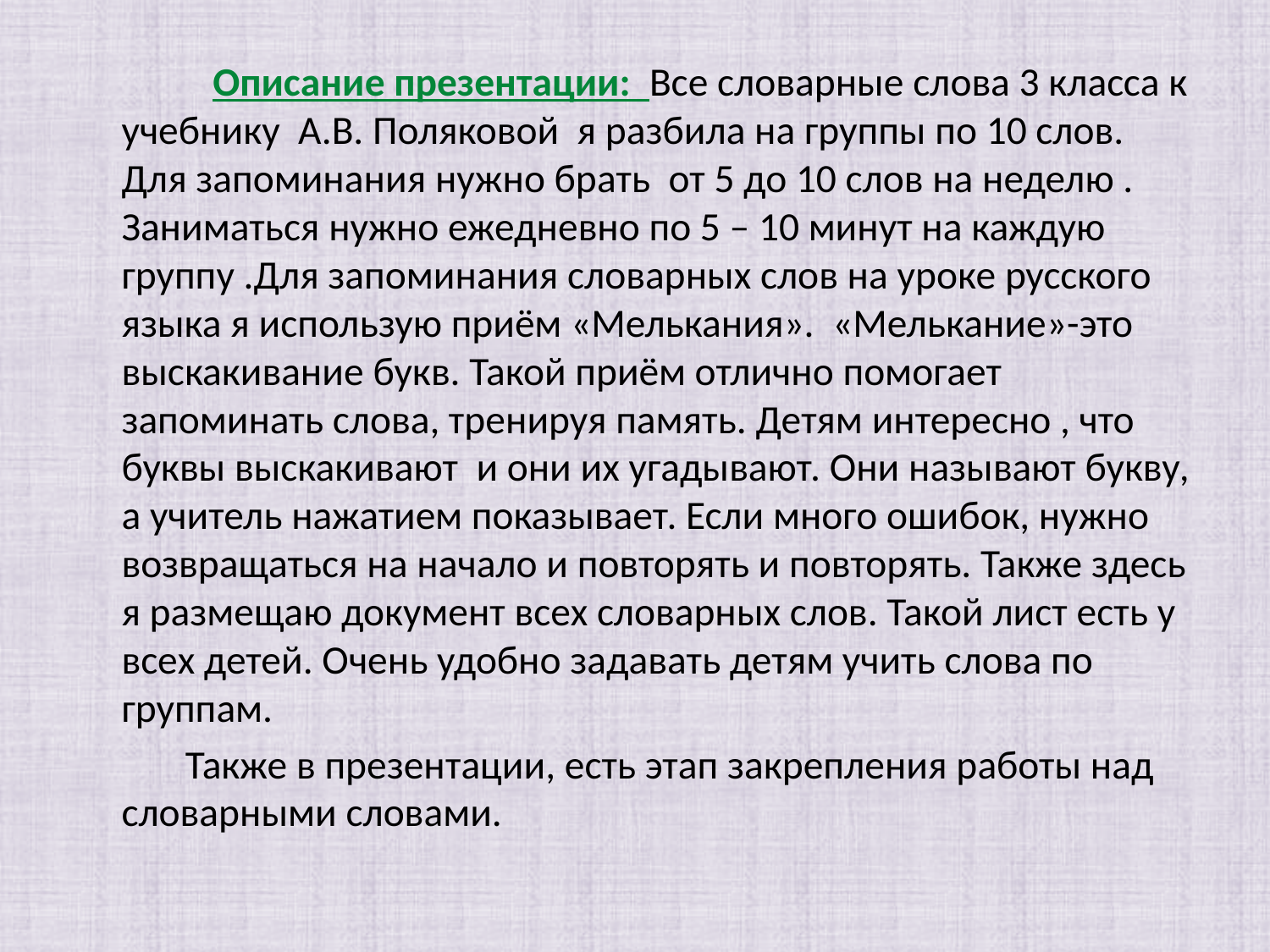

Описание презентации:  Все словарные слова 3 класса к учебнику  А.В. Поляковой  я разбила на группы по 10 слов. Для запоминания нужно брать  от 5 до 10 слов на неделю . Заниматься нужно ежедневно по 5 – 10 минут на каждую группу .Для запоминания словарных слов на уроке русского языка я использую приём «Мелькания».  «Мелькание»-это  выскакивание букв. Такой приём отлично помогает запоминать слова, тренируя память. Детям интересно , что буквы выскакивают  и они их угадывают. Они называют букву, а учитель нажатием показывает. Если много ошибок, нужно возвращаться на начало и повторять и повторять. Также здесь я размещаю документ всех словарных слов. Такой лист есть у всех детей. Очень удобно задавать детям учить слова по группам.
            Также в презентации, есть этап закрепления работы над словарными словами.